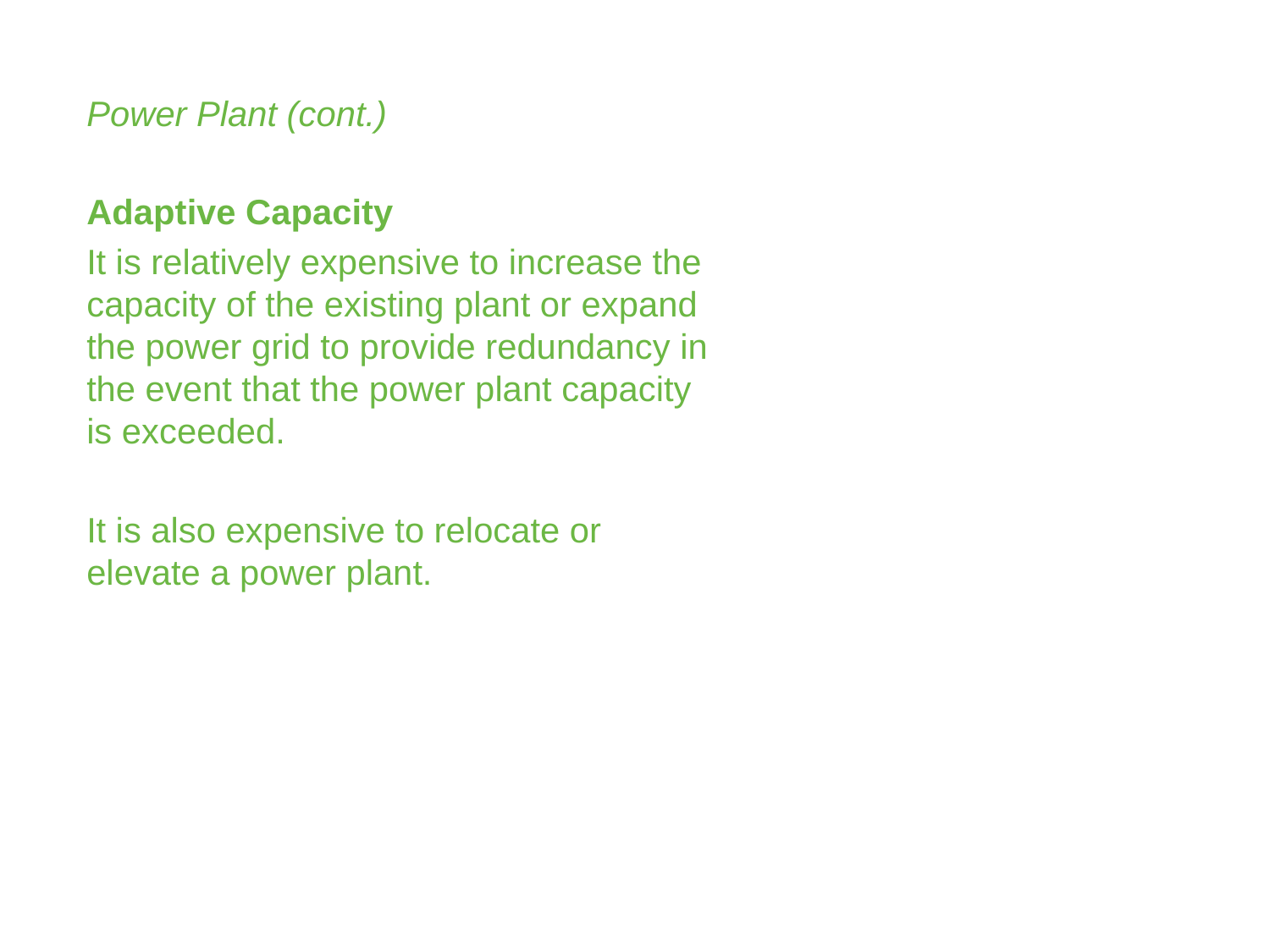

Power Plant (cont.)

Adaptive Capacity
It is relatively expensive to increase the capacity of the existing plant or expand the power grid to provide redundancy in the event that the power plant capacity is exceeded.

It is also expensive to relocate or elevate a power plant.